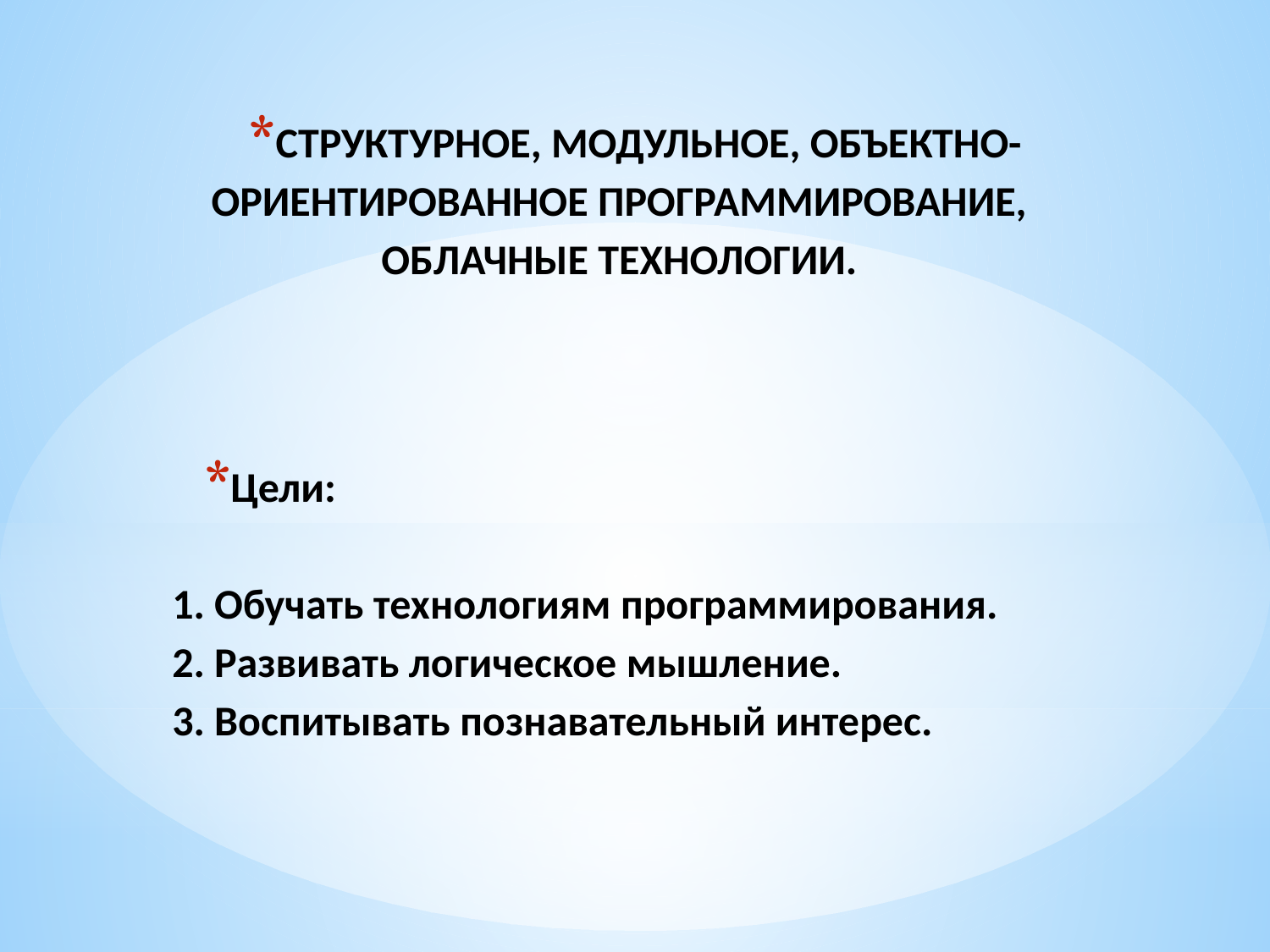

СТРУКТУРНОЕ, МОДУЛЬНОЕ, ОБЪЕКТНО-ОРИЕНТИРОВАННОЕ ПРОГРАММИРОВАНИЕ, ОБЛАЧНЫЕ ТЕХНОЛОГИИ.

# Цели:   1. Обучать технологиям программирования. 2. Развивать логическое мышление. 3. Воспитывать познавательный интерес.